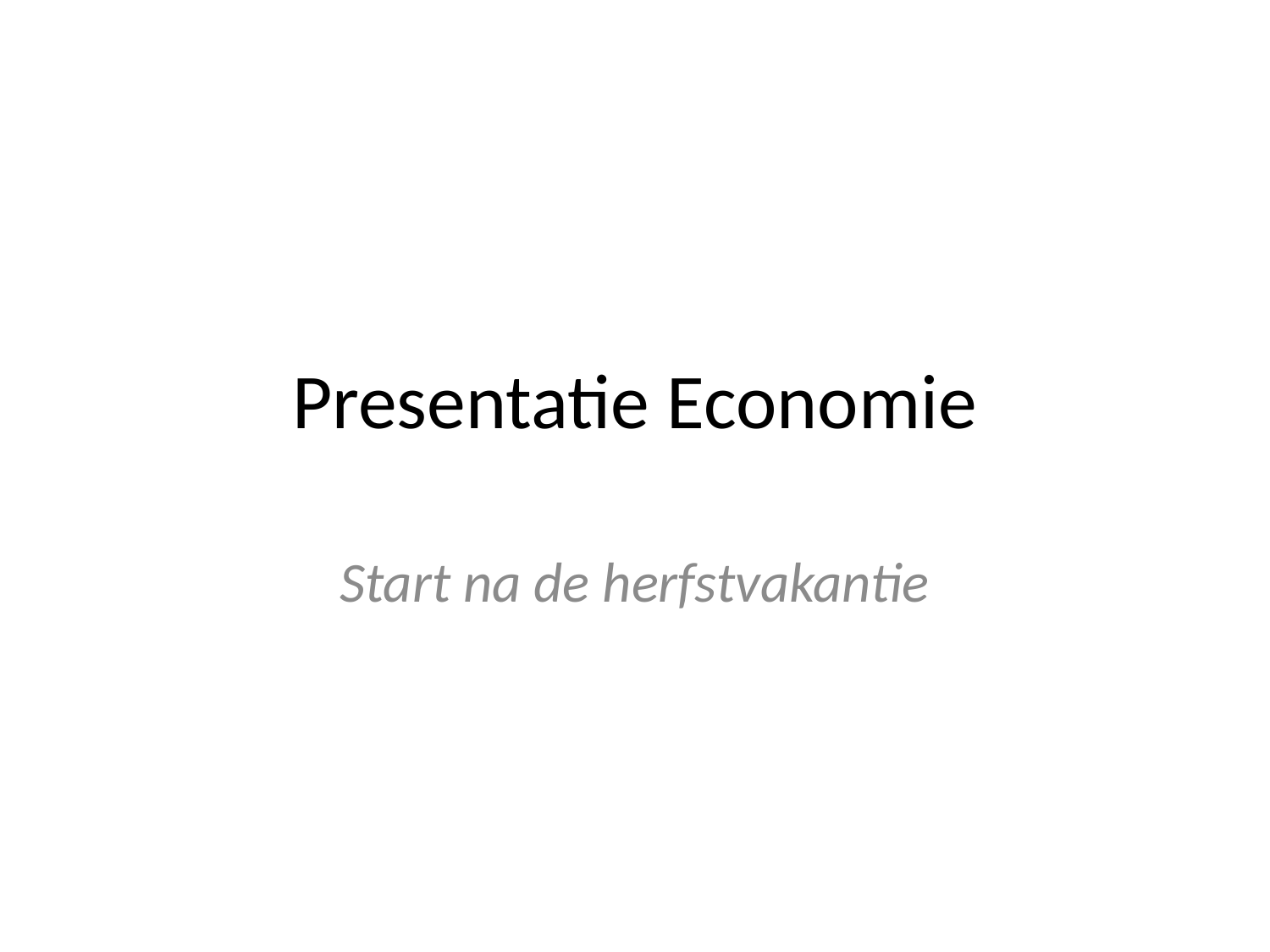

# Presentatie Economie
Start na de herfstvakantie